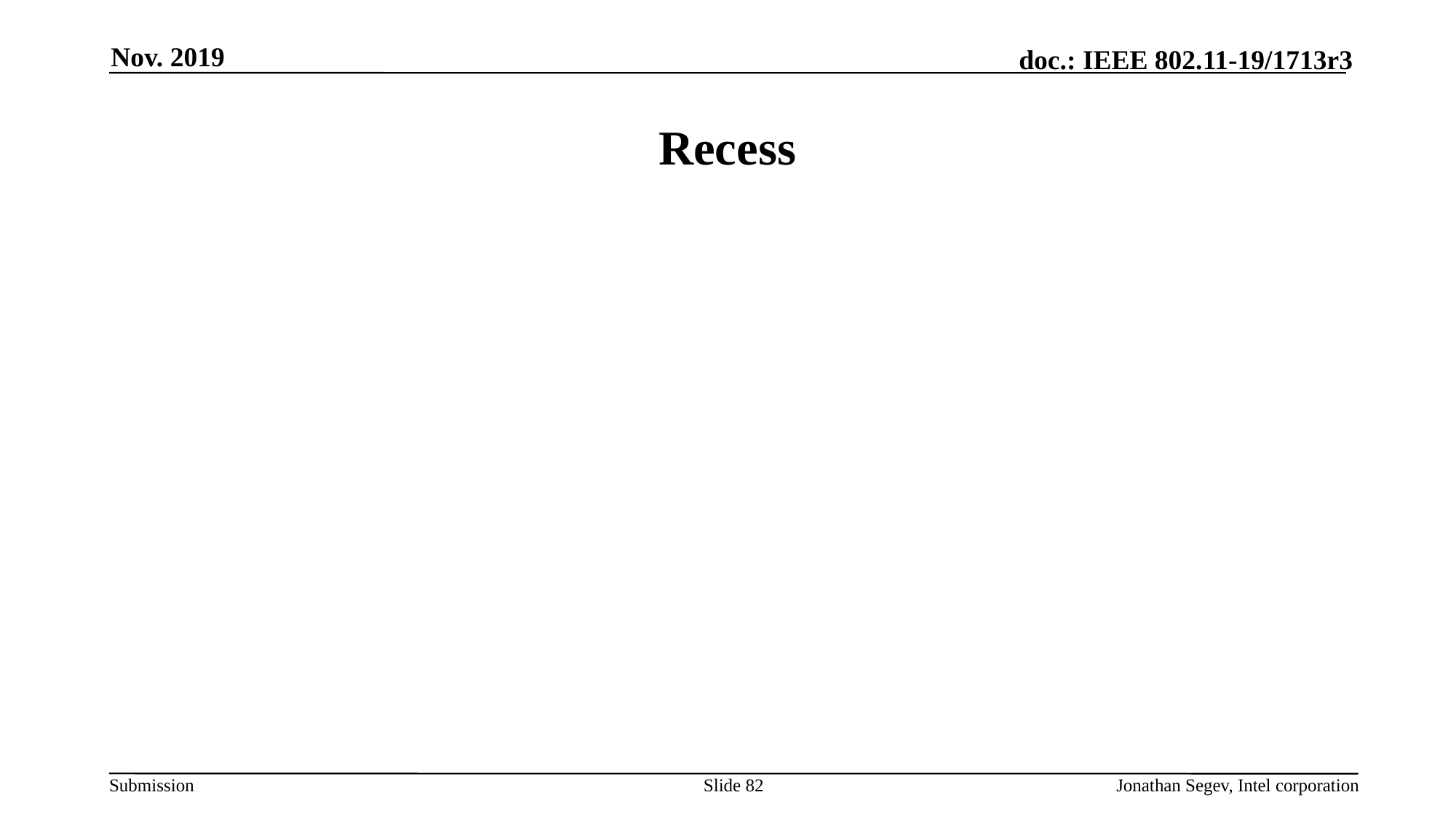

Nov. 2019
# Recess

Slide 82
Jonathan Segev, Intel corporation